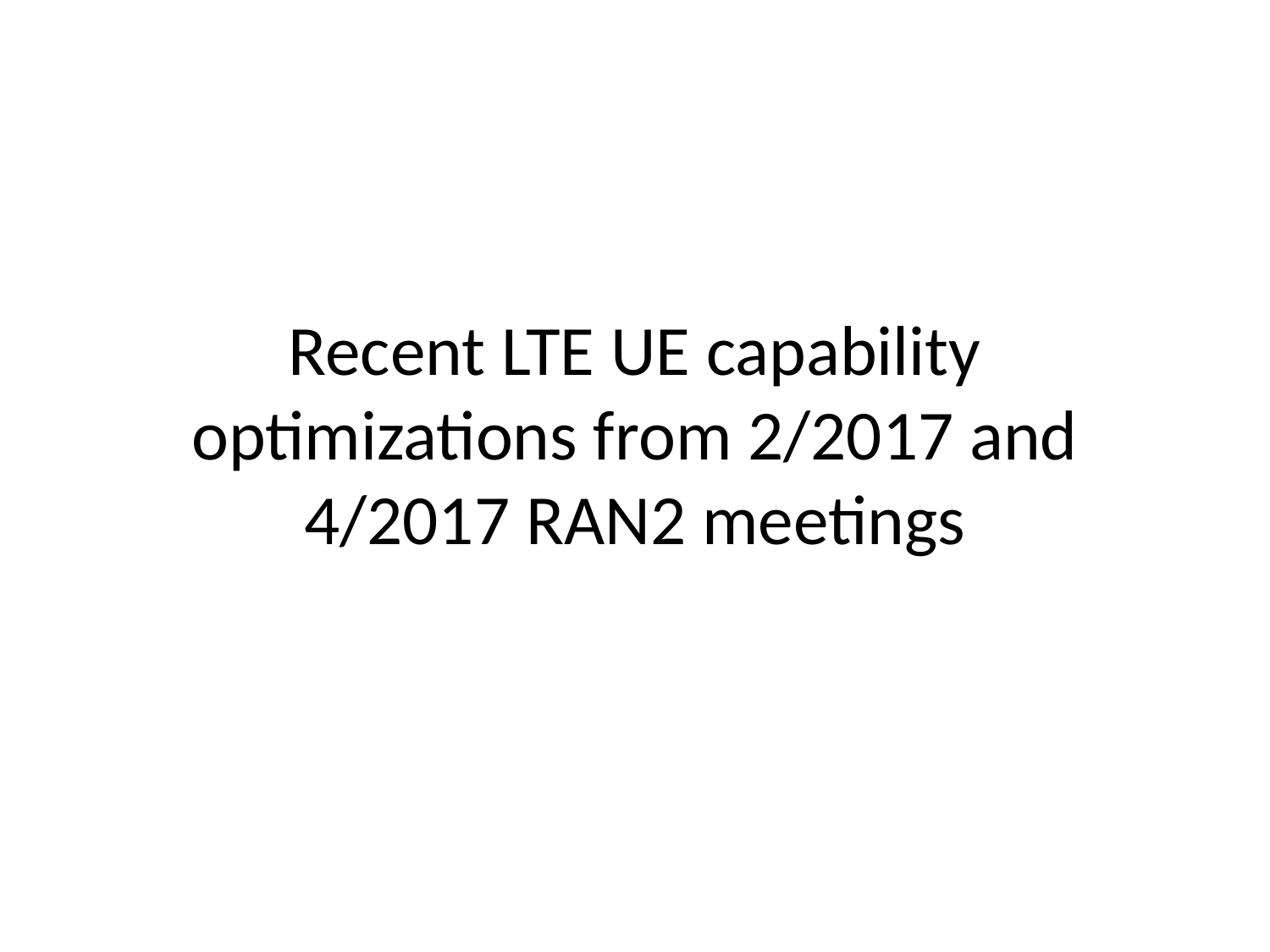

# Recent LTE UE capability optimizations from 2/2017 and 4/2017 RAN2 meetings